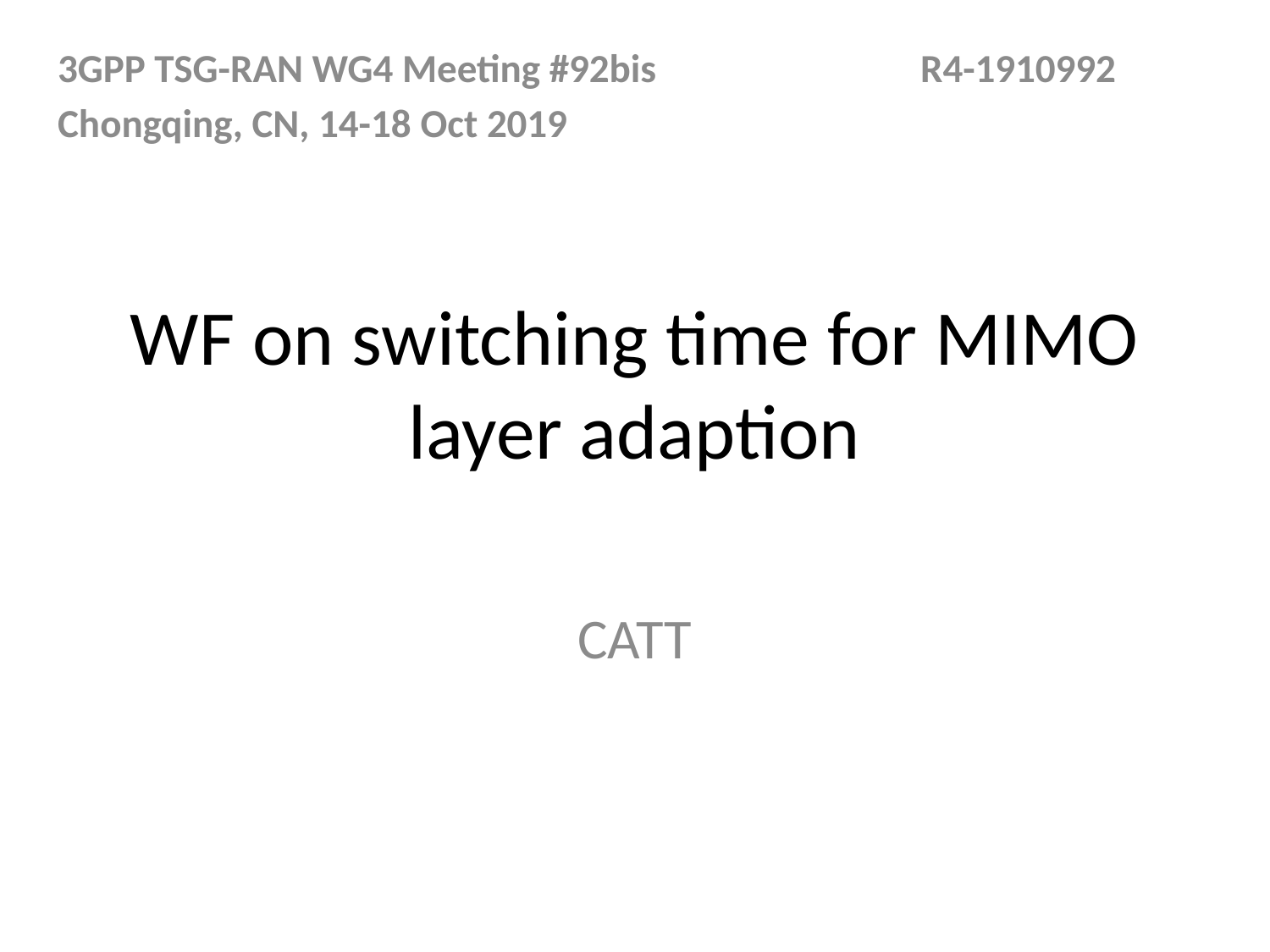

3GPP TSG-RAN WG4 Meeting #92bis	           		   R4-1910992
Chongqing, CN, 14-18 Oct 2019

# WF on switching time for MIMO layer adaption
CATT